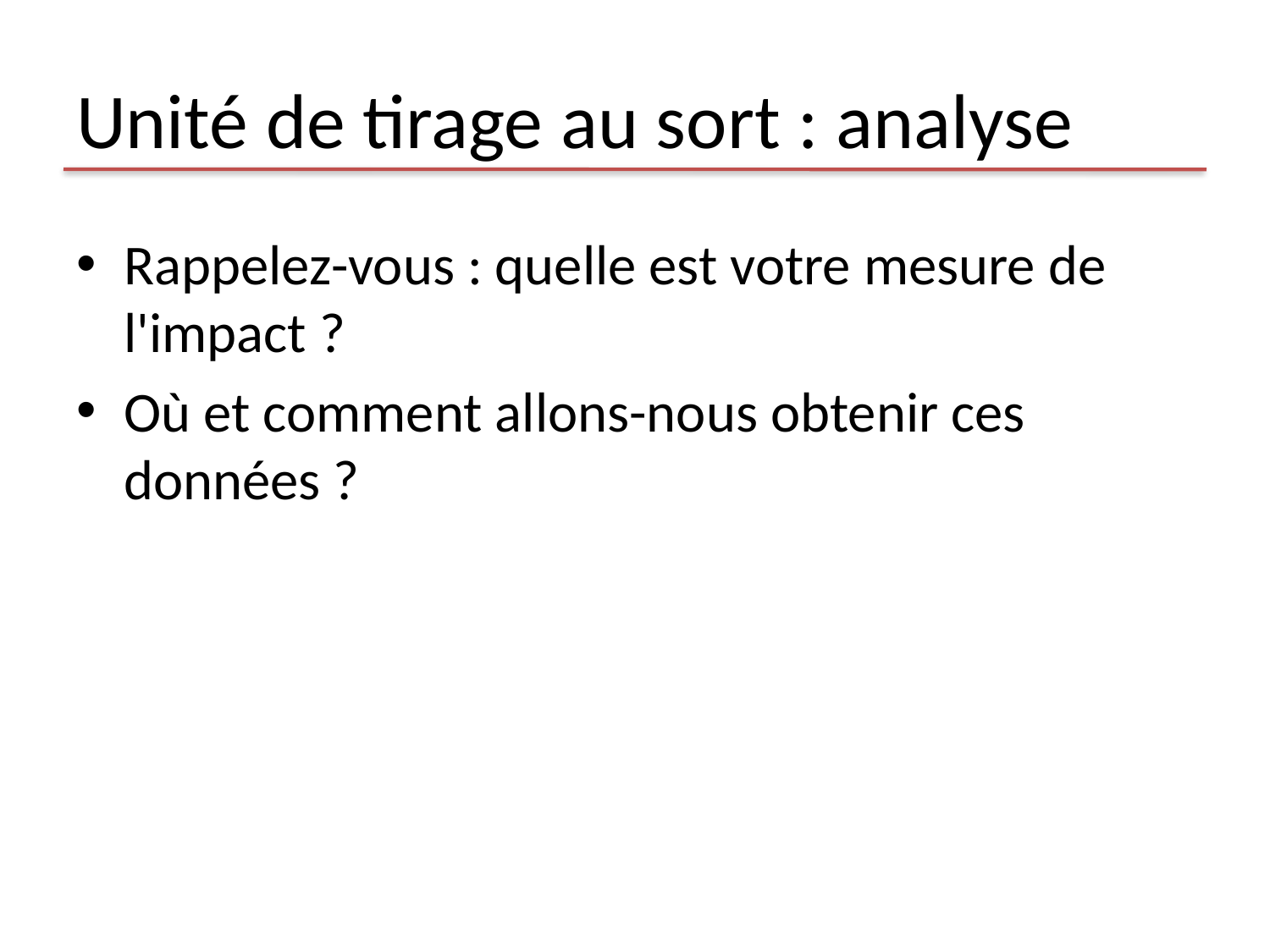

# Unité de tirage au sort : analyse
Rappelez-vous : quelle est votre mesure de l'impact ?
Où et comment allons-nous obtenir ces données ?